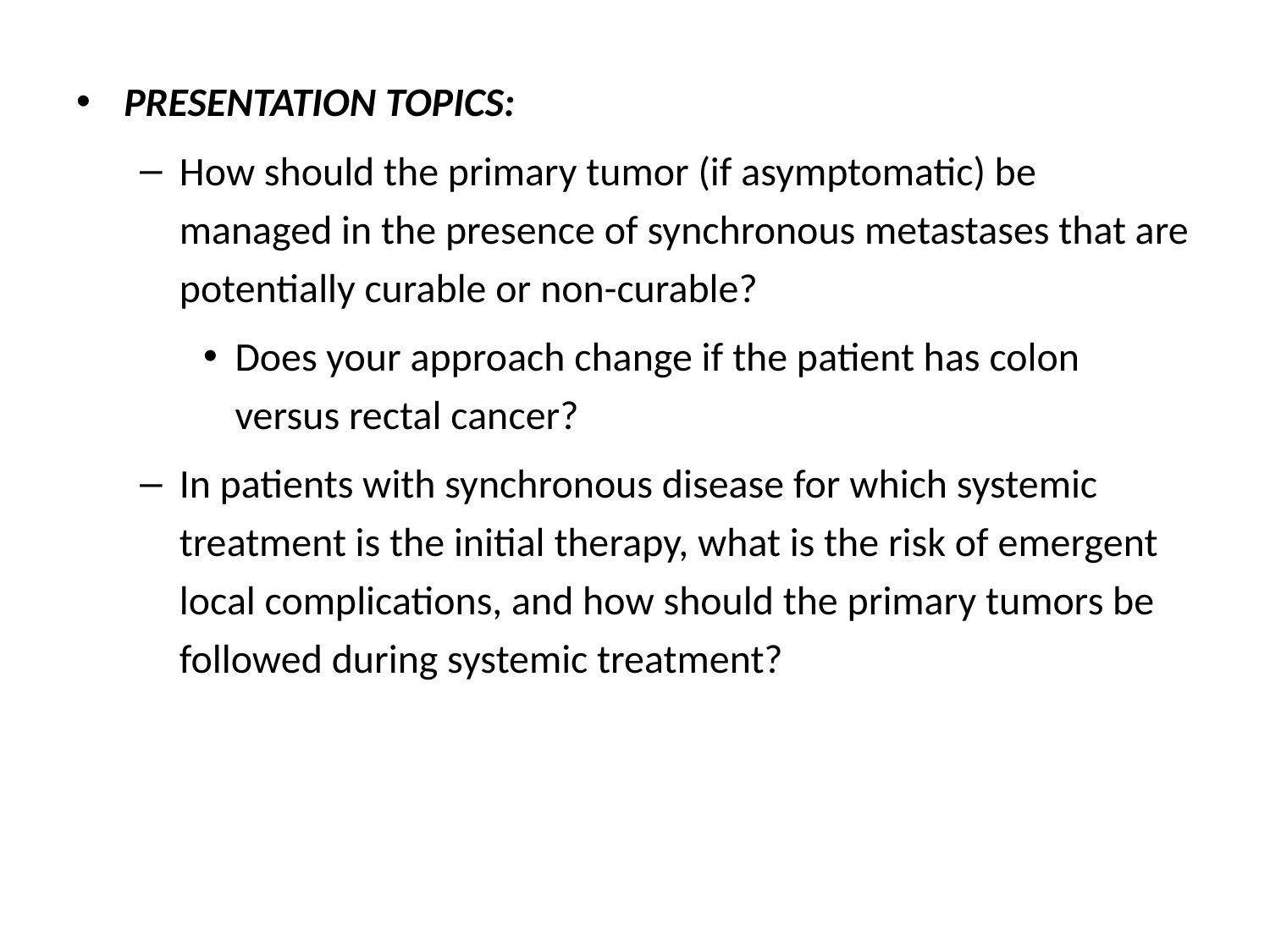

PRESENTATION TOPICS:
How should the primary tumor (if asymptomatic) be managed in the presence of synchronous metastases that are potentially curable or non-curable?
Does your approach change if the patient has colon versus rectal cancer?
In patients with synchronous disease for which systemic treatment is the initial therapy, what is the risk of emergent local complications, and how should the primary tumors be followed during systemic treatment?